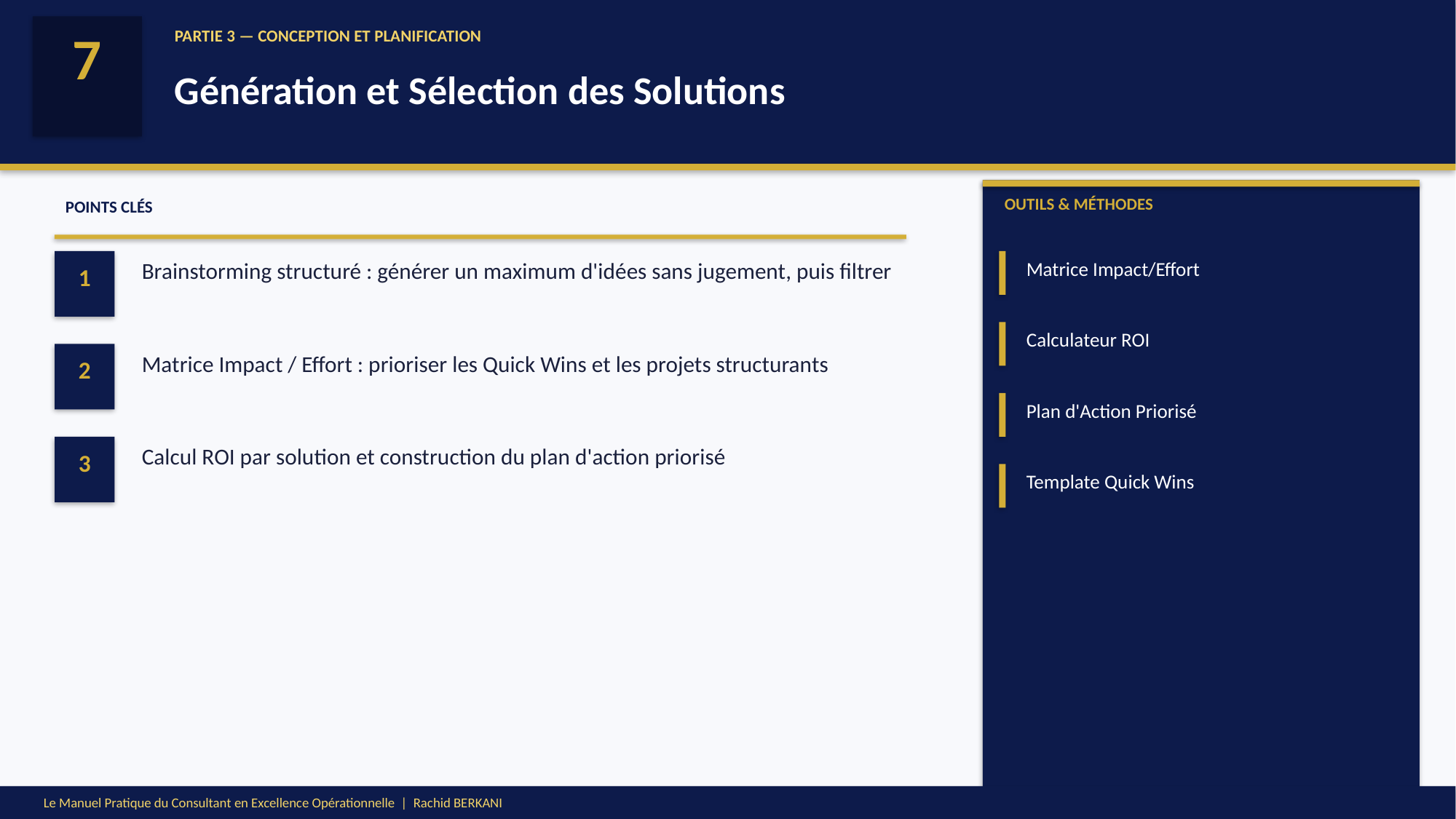

7
PARTIE 3 — CONCEPTION ET PLANIFICATION
Génération et Sélection des Solutions

OUTILS & MÉTHODES
POINTS CLÉS

Brainstorming structuré : générer un maximum d'idées sans jugement, puis filtrer

Matrice Impact/Effort
1

Calculateur ROI

Matrice Impact / Effort : prioriser les Quick Wins et les projets structurants
2

Plan d'Action Priorisé

Calcul ROI par solution et construction du plan d'action priorisé
3

Template Quick Wins

Le Manuel Pratique du Consultant en Excellence Opérationnelle  |  Rachid BERKANI